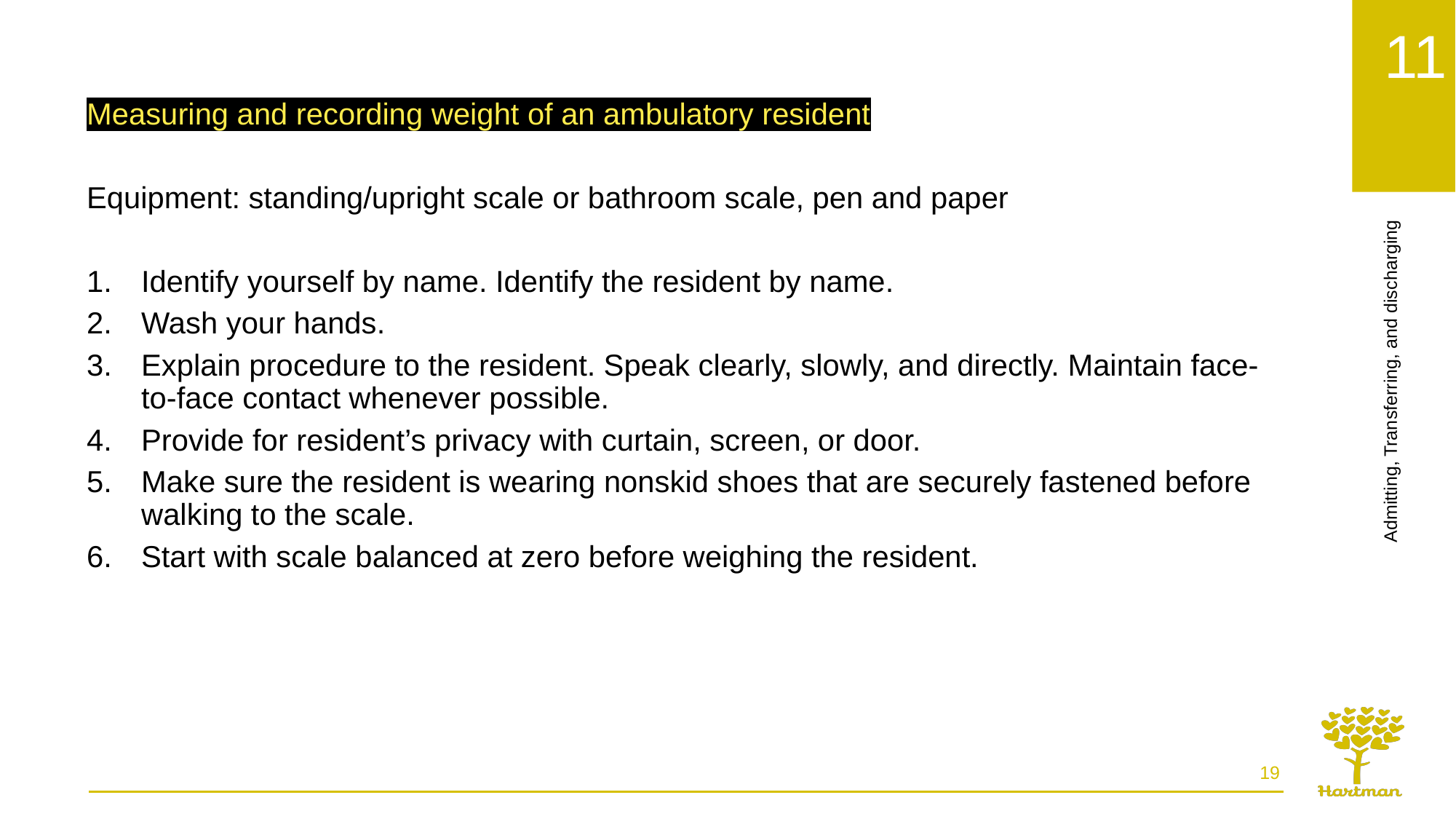

Measuring and recording weight of an ambulatory resident

Equipment: standing/upright scale or bathroom scale, pen and paper

Identify yourself by name. Identify the resident by name.
Wash your hands.
Explain procedure to the resident. Speak clearly, slowly, and directly. Maintain face-to-face contact whenever possible.
Provide for resident’s privacy with curtain, screen, or door.
Make sure the resident is wearing nonskid shoes that are securely fastened before walking to the scale.
Start with scale balanced at zero before weighing the resident.

19